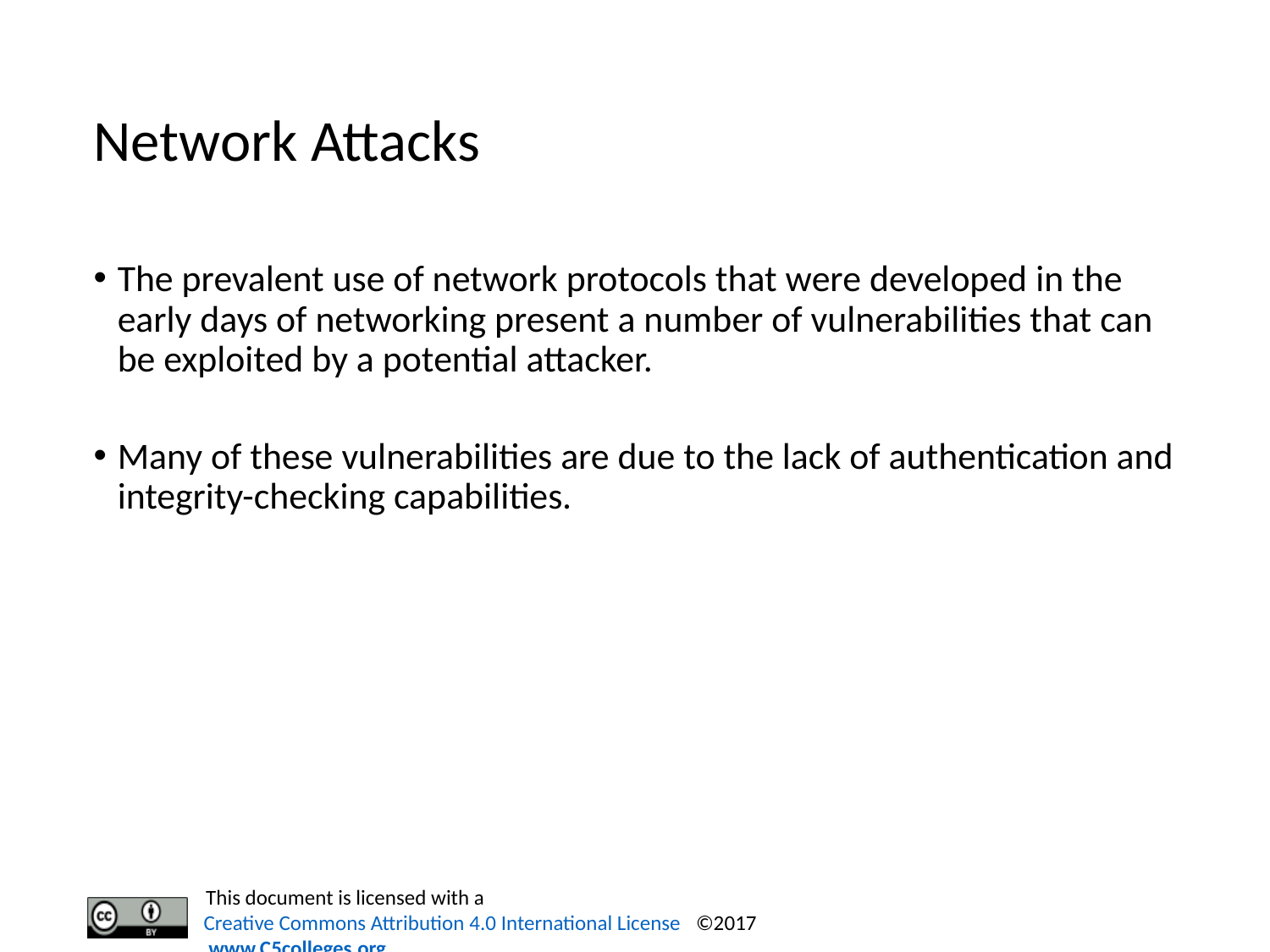

# Network Attacks
The prevalent use of network protocols that were developed in the early days of networking present a number of vulnerabilities that can be exploited by a potential attacker.
Many of these vulnerabilities are due to the lack of authentication and integrity-checking capabilities.